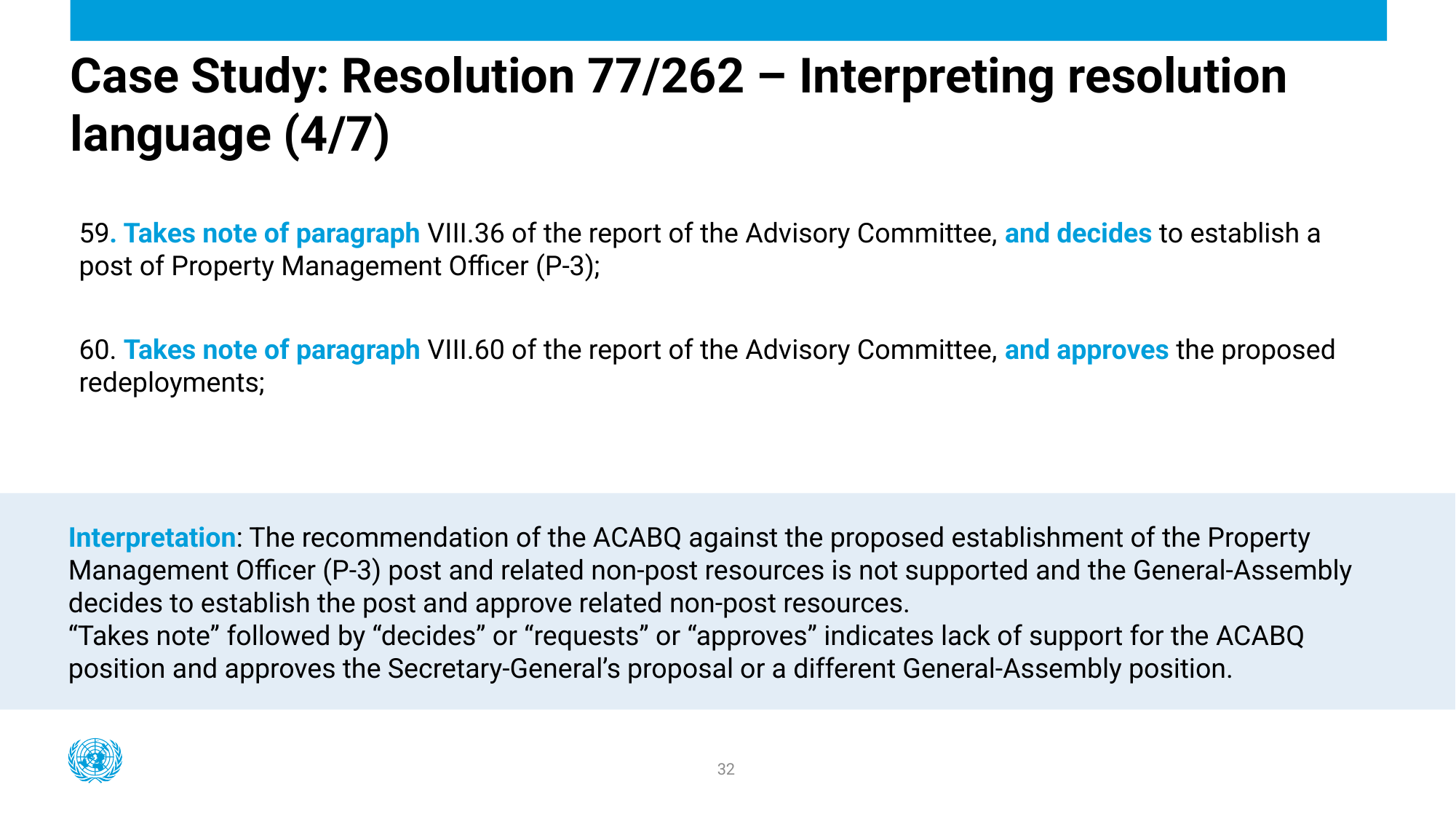

# Case Study: Resolution 77/262 – Interpreting resolution language (4/7)
59. Takes note of paragraph VIII.36 of the report of the Advisory Committee, and decides to establish a post of Property Management Officer (P-3);

60. Takes note of paragraph VIII.60 of the report of the Advisory Committee, and approves the proposed redeployments;

Interpretation: The recommendation of the ACABQ against the proposed establishment of the Property Management Officer (P-3) post and related non-post resources is not supported and the General-Assembly decides to establish the post and approve related non-post resources.
“Takes note” followed by “decides” or “requests” or “approves” indicates lack of support for the ACABQ position and approves the Secretary-General’s proposal or a different General-Assembly position.
32